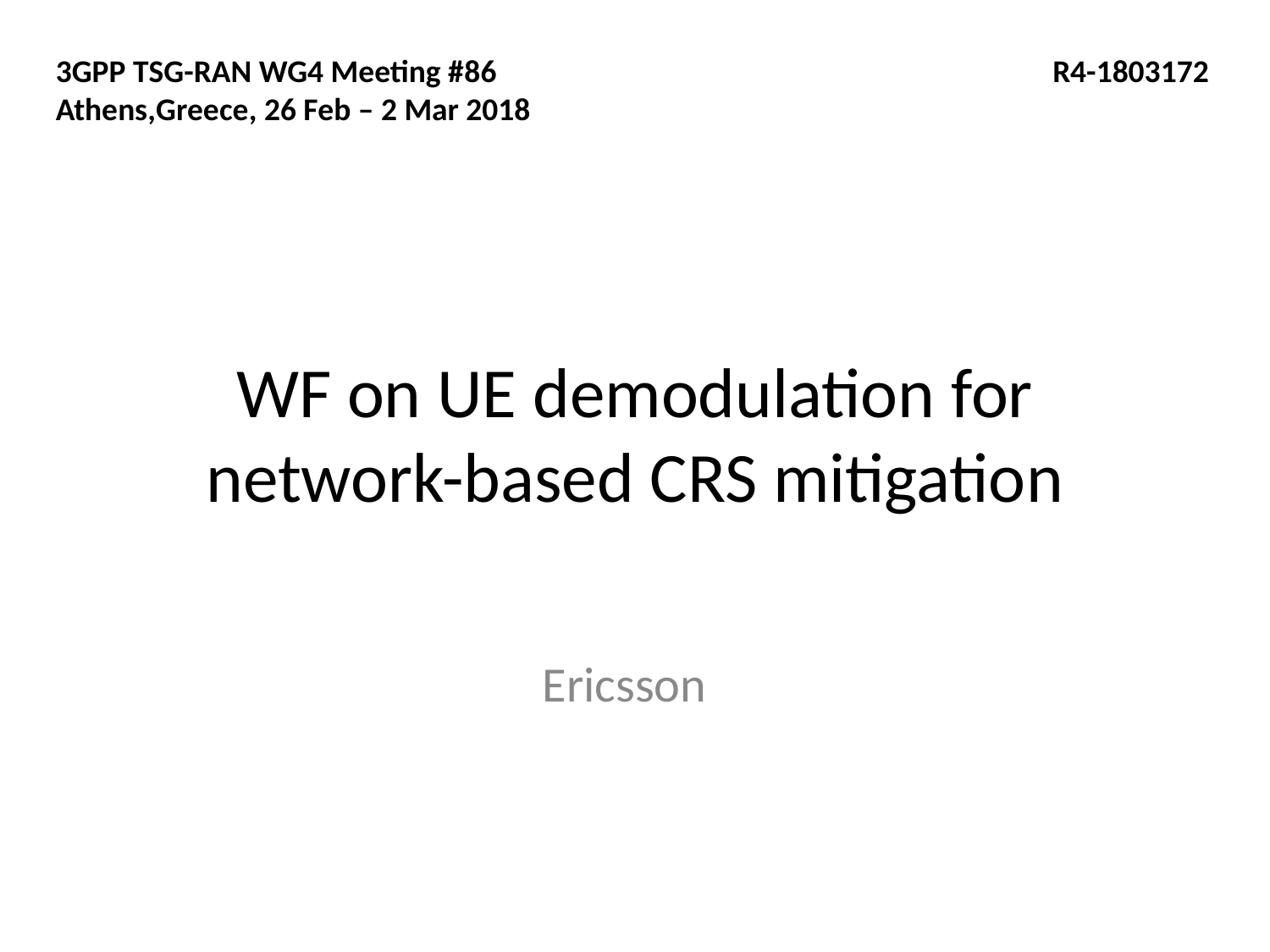

3GPP TSG-RAN WG4 Meeting #86
Athens,Greece, 26 Feb – 2 Mar 2018
R4-1803172
# WF on UE demodulation for network-based CRS mitigation
Ericsson